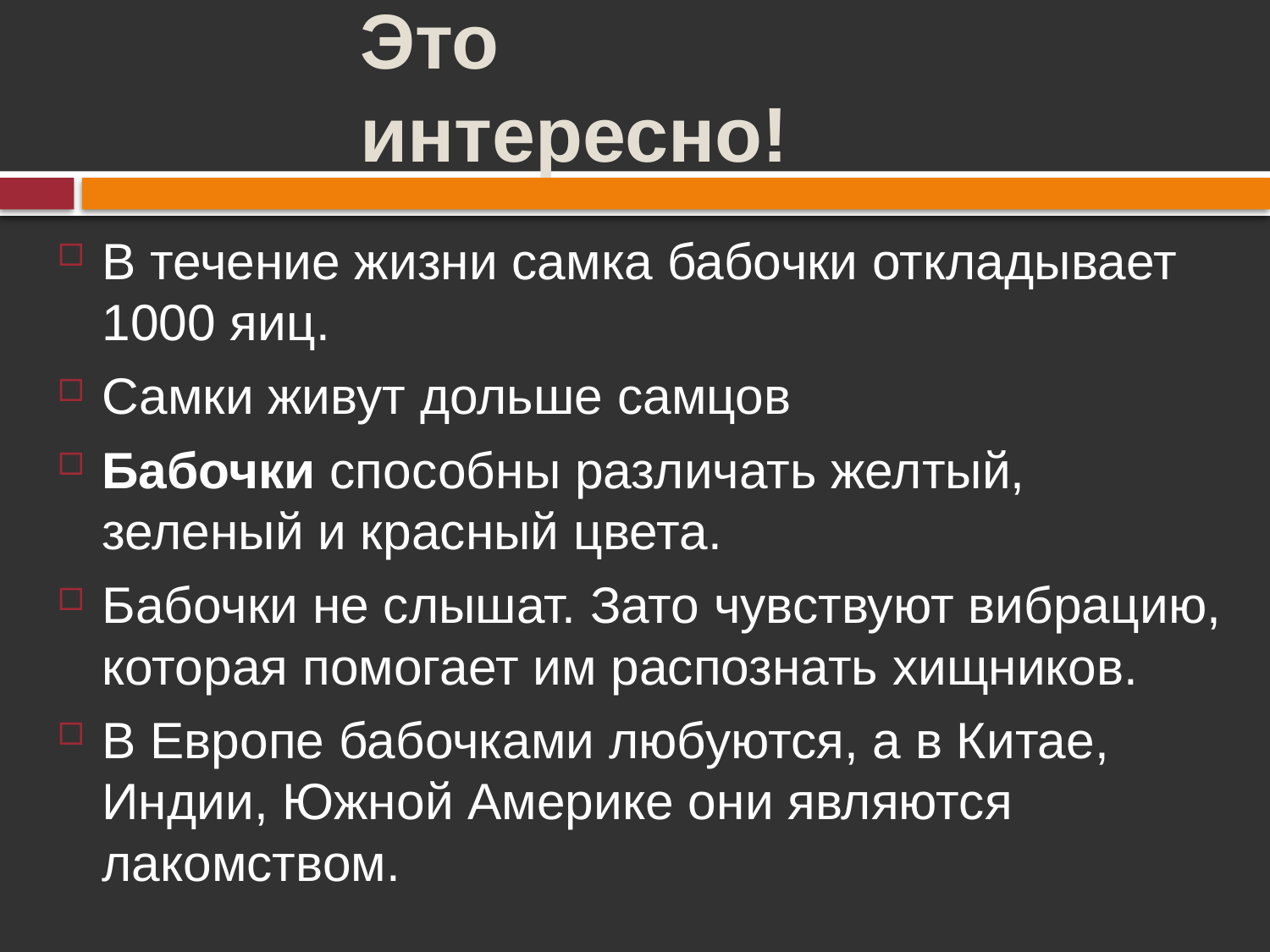

# Это интересно!
В течение жизни самка бабочки откладывает 1000 яиц.
Самки живут дольше самцов
Бабочки способны различать желтый, зеленый и красный цвета.
Бабочки не слышат. Зато чувствуют вибрацию, которая помогает им распознать хищников.
В Европе бабочками любуются, а в Китае, Индии, Южной Америке они являются лакомством.